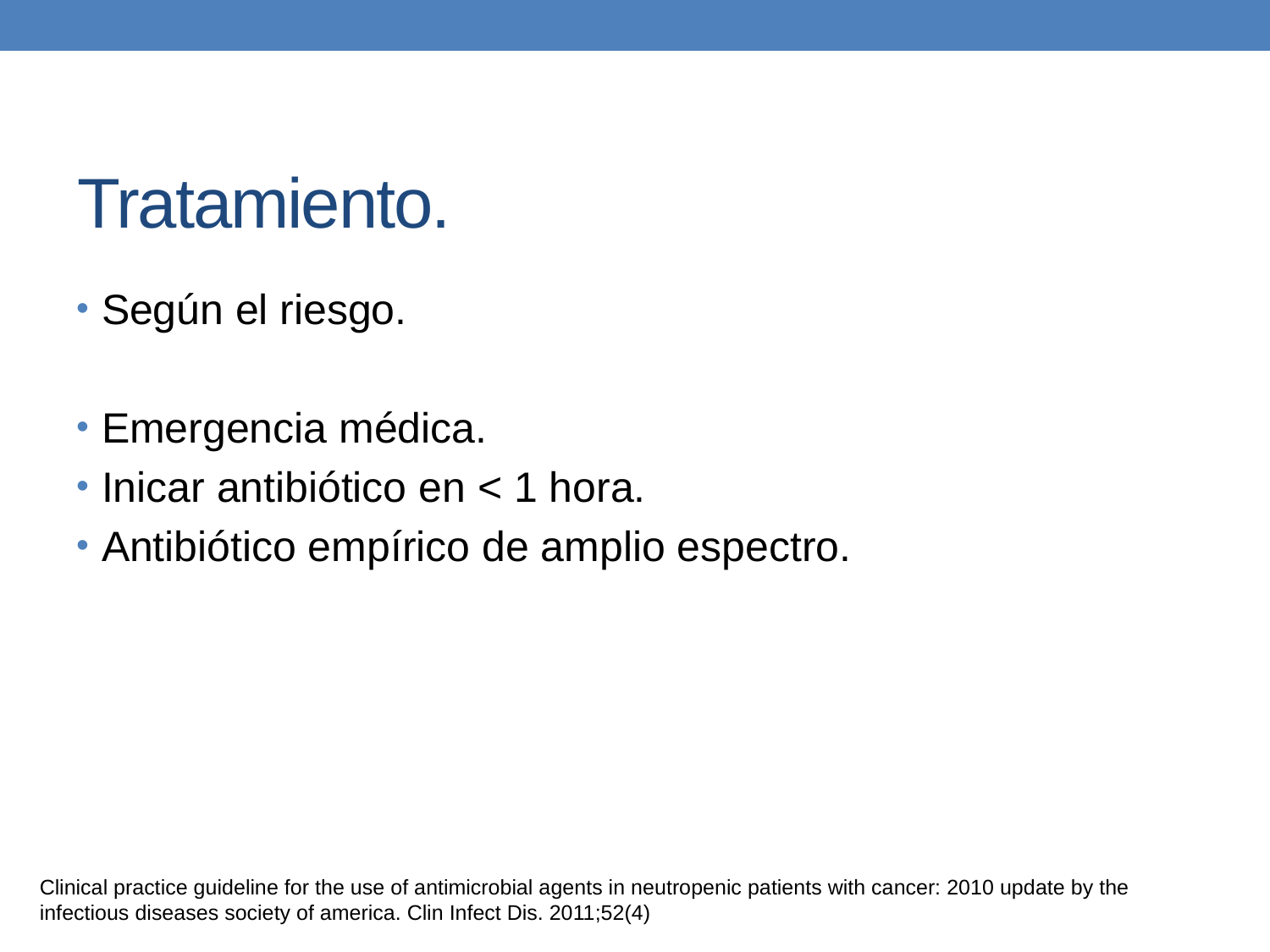

# Tratamiento.
Según el riesgo.

Emergencia médica.
Inicar antibiótico en < 1 hora.
Antibiótico empírico de amplio espectro.

Clinical practice guideline for the use of antimicrobial agents in neutropenic patients with cancer: 2010 update by the infectious diseases society of america. Clin Infect Dis. 2011;52(4)